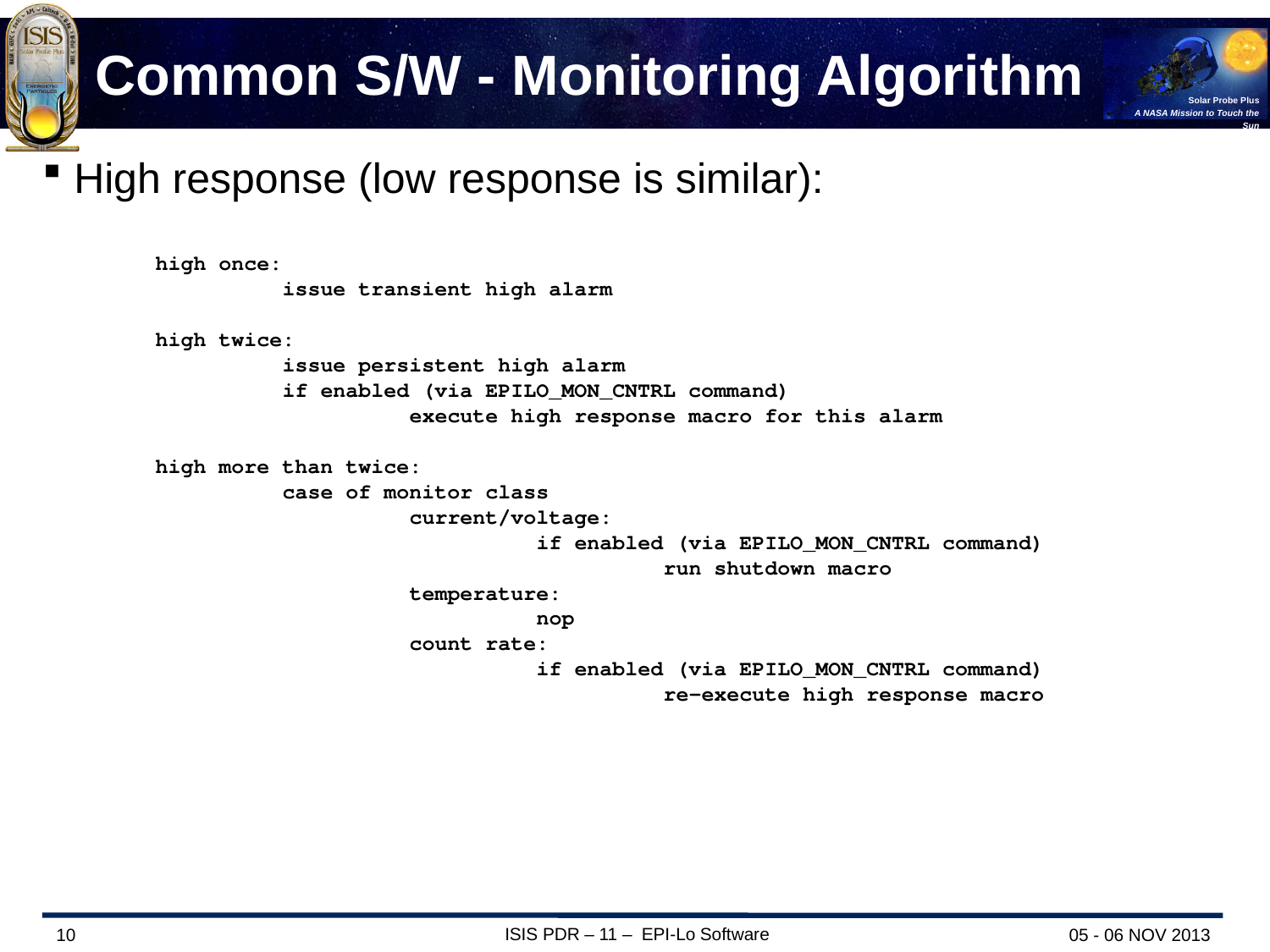

# Common S/W - Monitoring Algorithm
High response (low response is similar):
	high once:
	issue transient high alarm
high twice:
	issue persistent high alarm
	if enabled (via EPILO_MON_CNTRL command)
		execute high response macro for this alarm
high more than twice:
	case of monitor class
		current/voltage:
			if enabled (via EPILO_MON_CNTRL command)
				run shutdown macro
		temperature:
			nop
		count rate:
			if enabled (via EPILO_MON_CNTRL command)
				re-execute high response macro